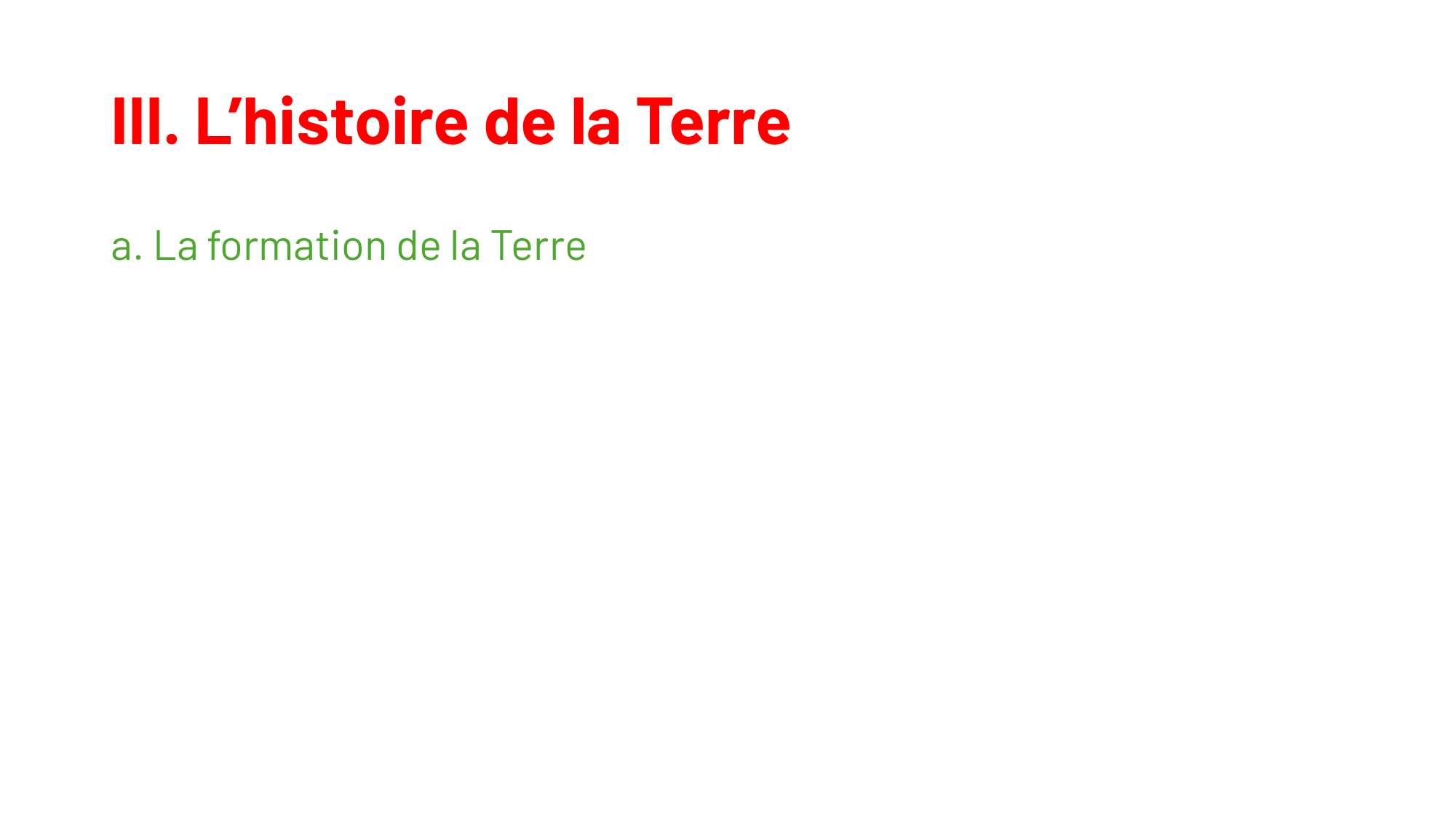

# III. L’histoire de la Terre
a. La formation de la Terre